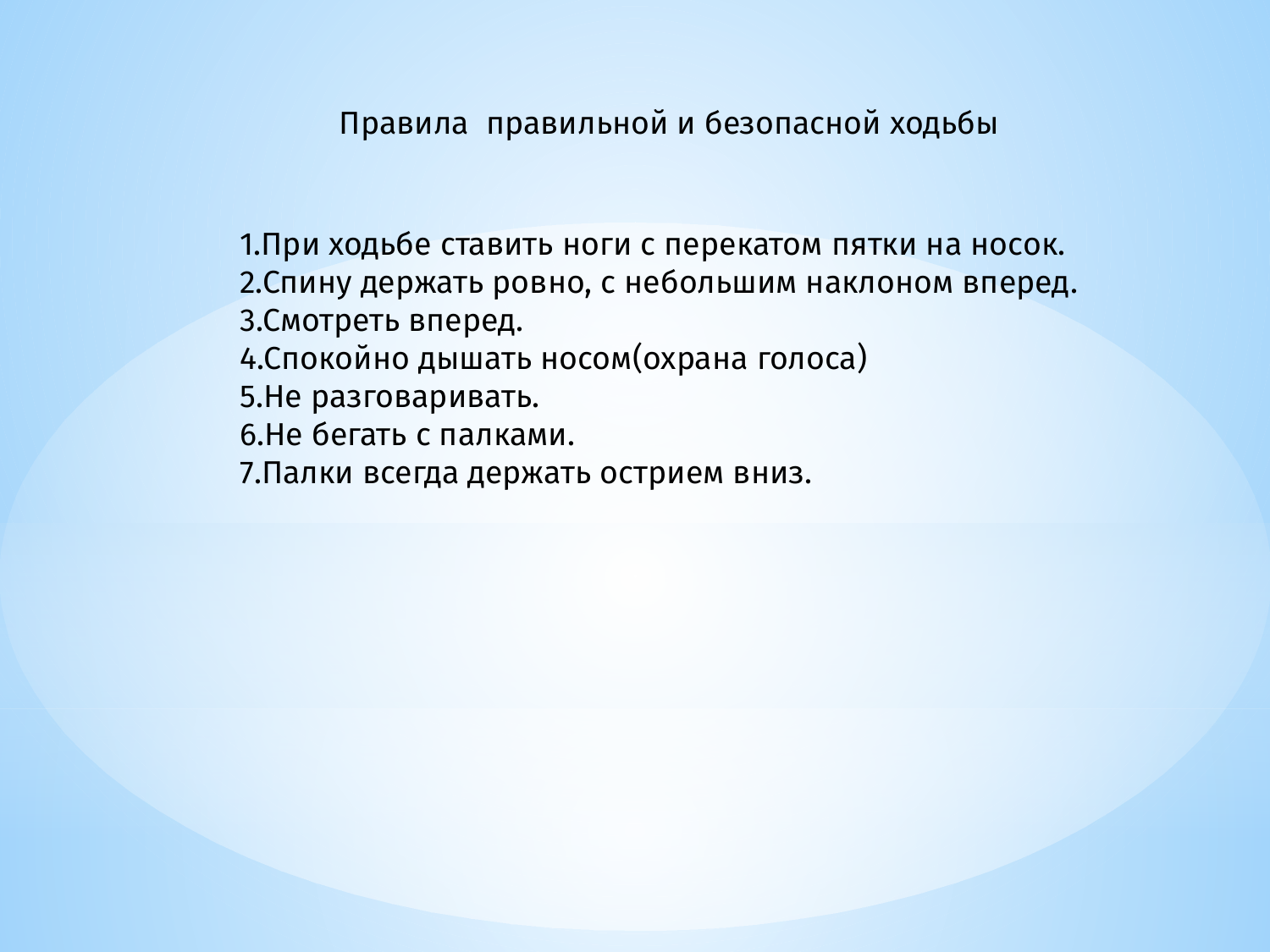

Правила  правильной и безопасной ходьбы
1.При ходьбе ставить ноги с перекатом пятки на носок.
2.Спину держать ровно, с небольшим наклоном вперед.
3.Смотреть вперед.
4.Спокойно дышать носом(охрана голоса)
5.Не разговаривать.
6.Не бегать с палками.
7.Палки всегда держать острием вниз.